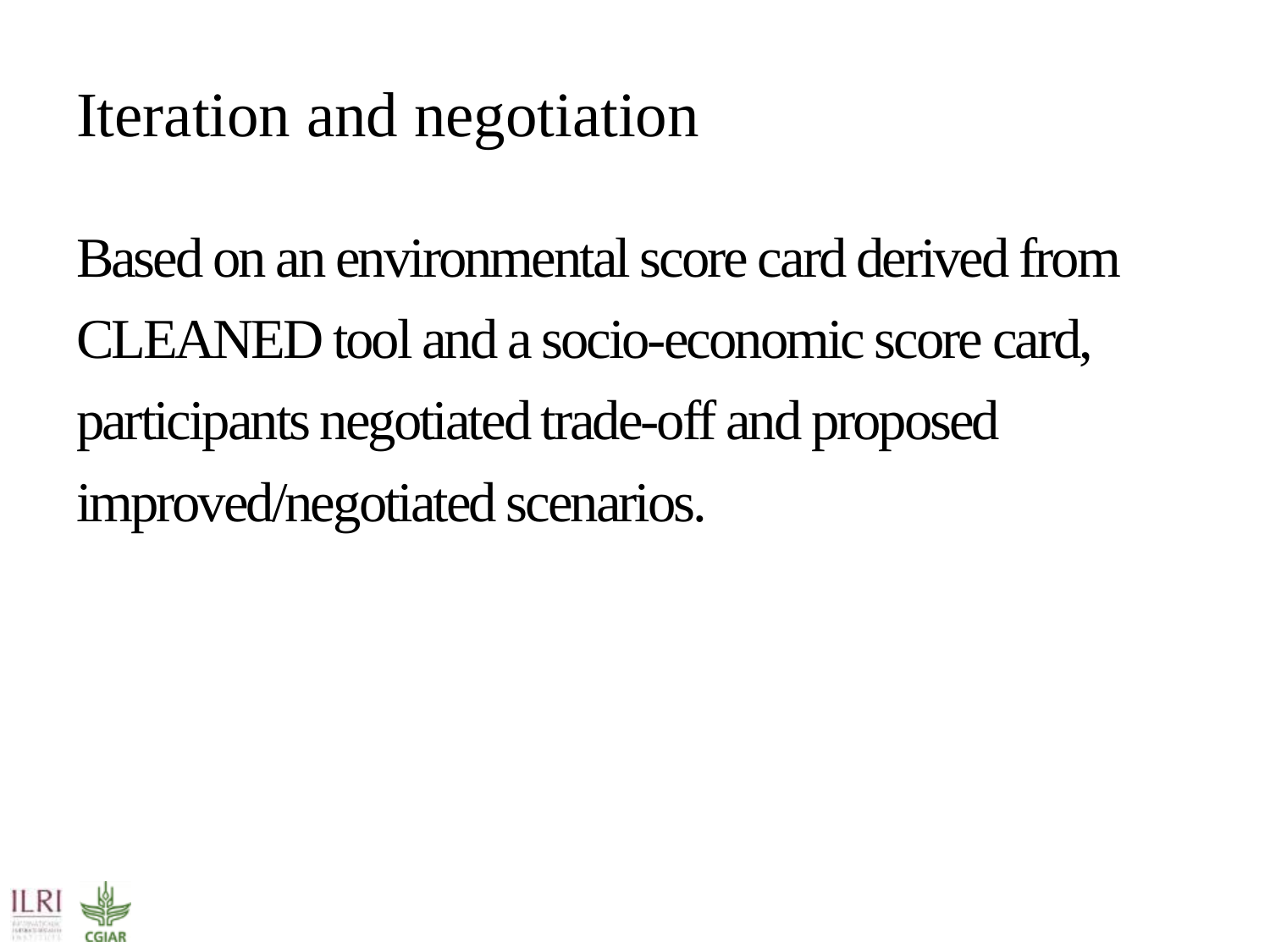

# Iteration and negotiation
Based on an environmental score card derived from CLEANED tool and a socio-economic score card, participants negotiated trade-off and proposed improved/negotiated scenarios.